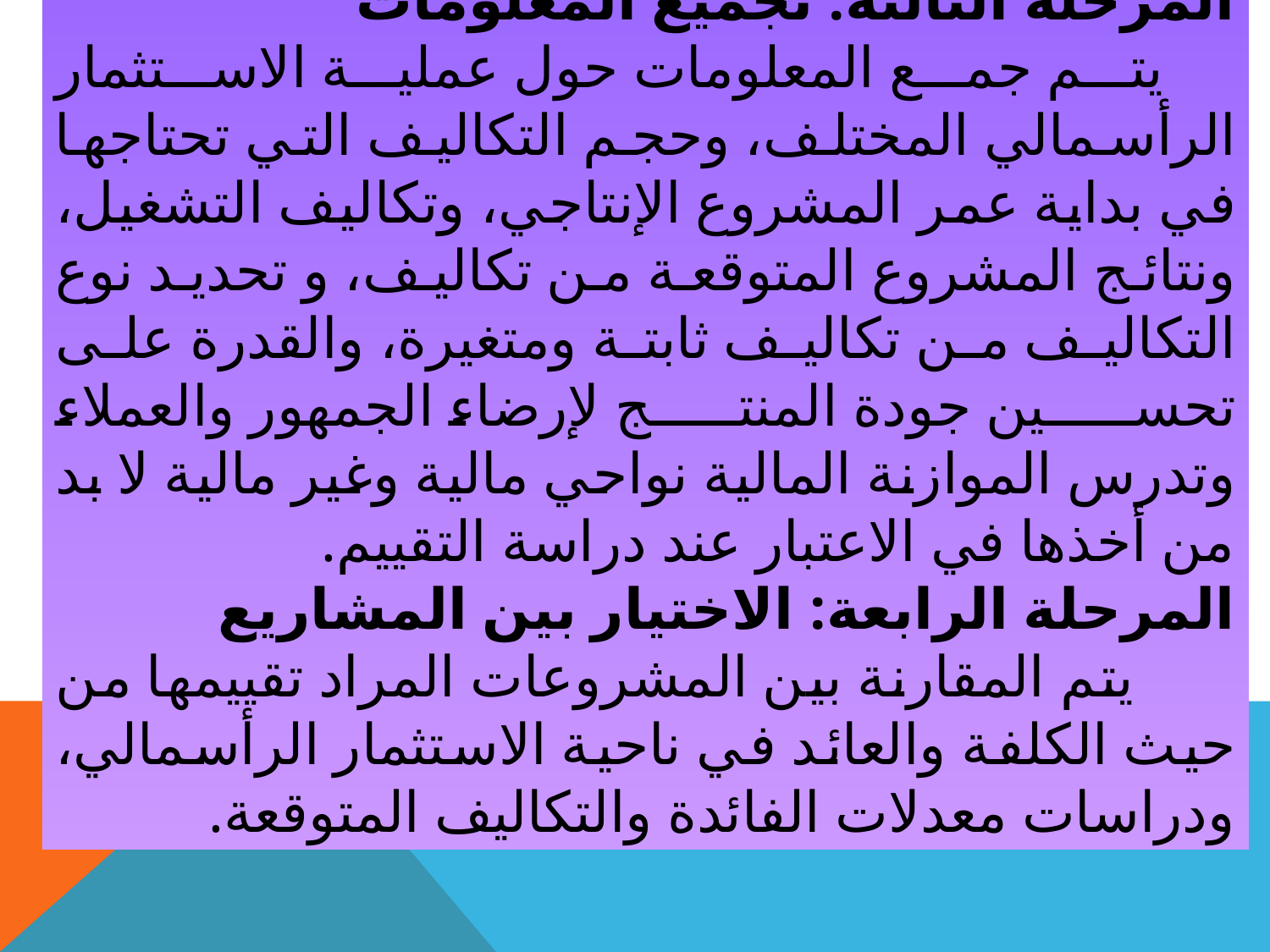

المرحلة الثالثة: تجميع المعلومات
     يتم جمع المعلومات حول عملية الاستثمار الرأسمالي المختلف، وحجم التكاليف التي تحتاجها في بداية عمر المشروع الإنتاجي، وتكاليف التشغيل، ونتائج المشروع المتوقعة من تكاليف، و تحديد نوع التكاليف من تكاليف ثابتة ومتغيرة، والقدرة على تحسين جودة المنتج لإرضاء الجمهور والعملاء وتدرس الموازنة المالية نواحي مالية وغير مالية لا بد من أخذها في الاعتبار عند دراسة التقييم.
المرحلة الرابعة: الاختيار بين المشاريع
       يتم المقارنة بين المشروعات المراد تقييمها من حيث الكلفة والعائد في ناحية الاستثمار الرأسمالي، ودراسات معدلات الفائدة والتكاليف المتوقعة.